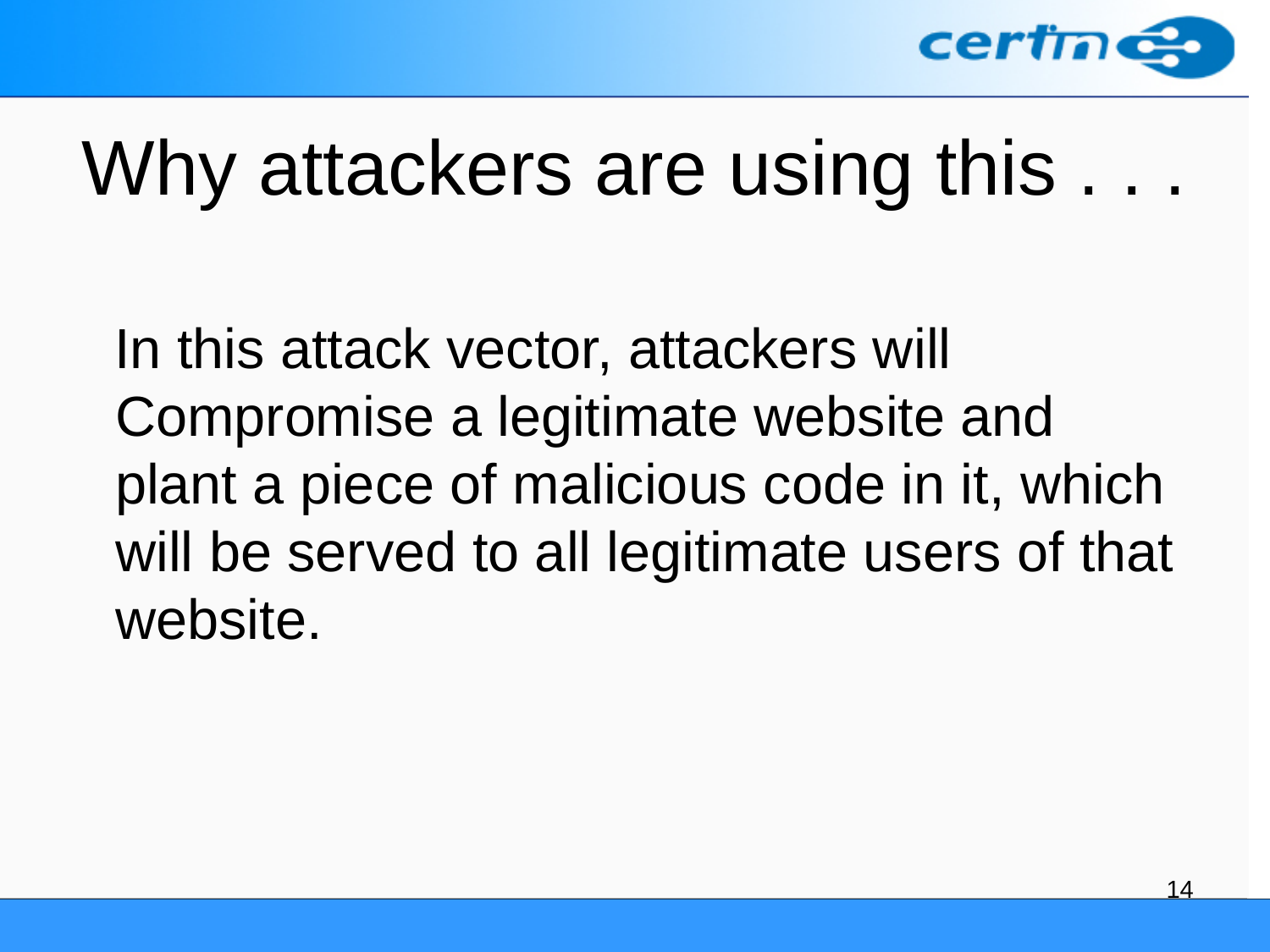

# Why attackers are using this . . .
   In this attack vector, attackers will Compromise a legitimate website and plant a piece of malicious code in it, which will be served to all legitimate users of that website.
14